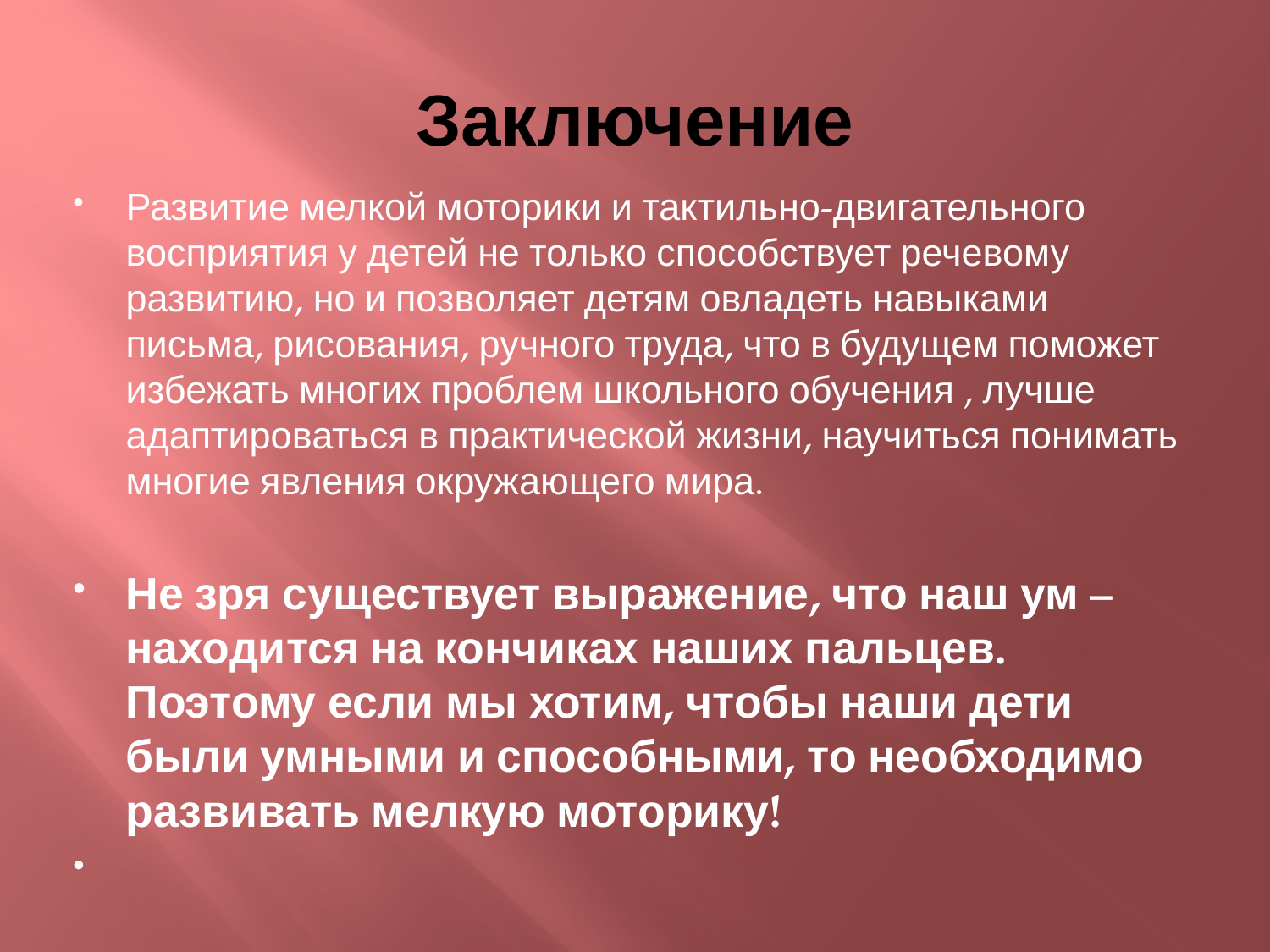

# Заключение
Развитие мелкой моторики и тактильно-двигательного восприятия у детей не только способствует речевому развитию, но и позволяет детям овладеть навыками письма, рисования, ручного труда, что в будущем поможет избежать многих проблем школьного обучения , лучше адаптироваться в практической жизни, научиться понимать многие явления окружающего мира.

Не зря существует выражение, что наш ум – находится на кончиках наших пальцев. Поэтому если мы хотим, чтобы наши дети были умными и способными, то необходимо развивать мелкую моторику!